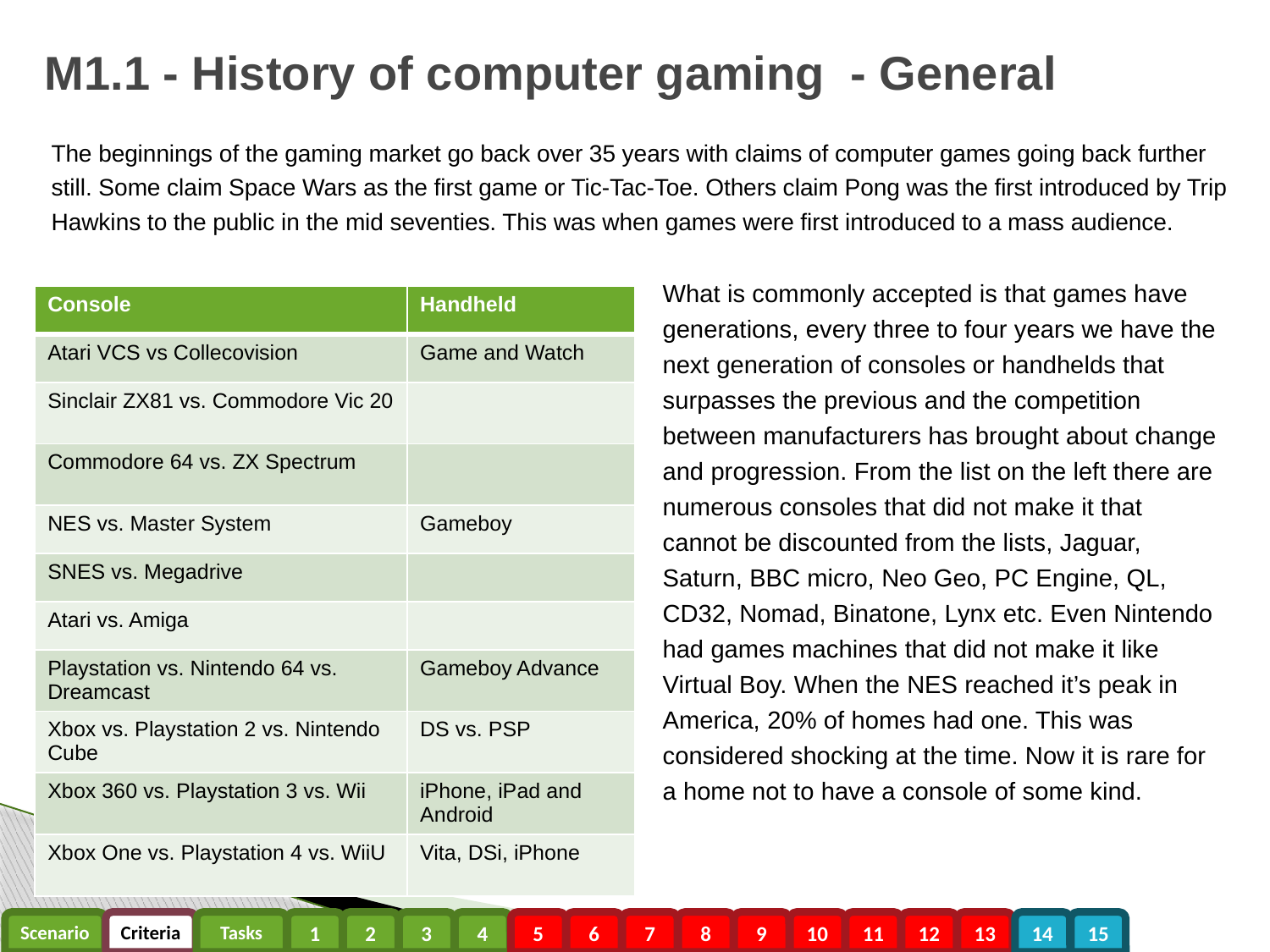

# M1.1 - History of computer gaming  - General
The beginnings of the gaming market go back over 35 years with claims of computer games going back further still. Some claim Space Wars as the first game or Tic-Tac-Toe. Others claim Pong was the first introduced by Trip Hawkins to the public in the mid seventies. This was when games were first introduced to a mass audience.
What is commonly accepted is that games have generations, every three to four years we have the next generation of consoles or handhelds that surpasses the previous and the competition between manufacturers has brought about change and progression. From the list on the left there are numerous consoles that did not make it that cannot be discounted from the lists, Jaguar, Saturn, BBC micro, Neo Geo, PC Engine, QL, CD32, Nomad, Binatone, Lynx etc. Even Nintendo had games machines that did not make it like Virtual Boy. When the NES reached it’s peak in America, 20% of homes had one. This was considered shocking at the time. Now it is rare for a home not to have a console of some kind.
| Console | Handheld |
| --- | --- |
| Atari VCS vs Collecovision | Game and Watch |
| Sinclair ZX81 vs. Commodore Vic 20 |  |
| Commodore 64 vs. ZX Spectrum |  |
| NES vs. Master System | Gameboy |
| SNES vs. Megadrive |  |
| Atari vs. Amiga |  |
| Playstation vs. Nintendo 64 vs. Dreamcast | Gameboy Advance |
| Xbox vs. Playstation 2 vs. Nintendo Cube | DS vs. PSP |
| Xbox 360 vs. Playstation 3 vs. Wii | iPhone, iPad and Android |
| Xbox One vs. Playstation 4 vs. WiiU | Vita, DSi, iPhone |